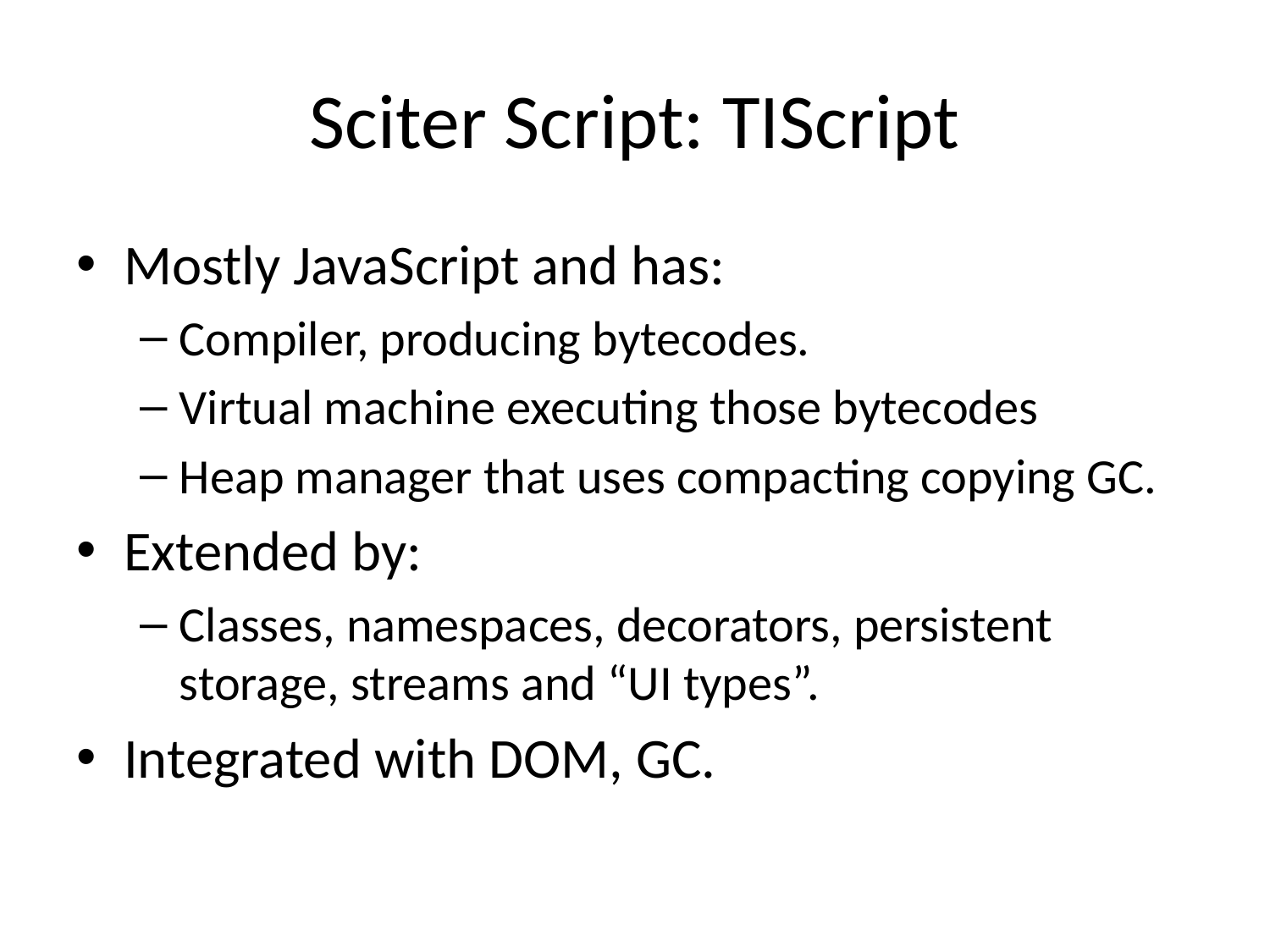

# Sciter Script: TIScript
Mostly JavaScript and has:
Compiler, producing bytecodes.
Virtual machine executing those bytecodes
Heap manager that uses compacting copying GC.
Extended by:
Classes, namespaces, decorators, persistent storage, streams and “UI types”.
Integrated with DOM, GC.